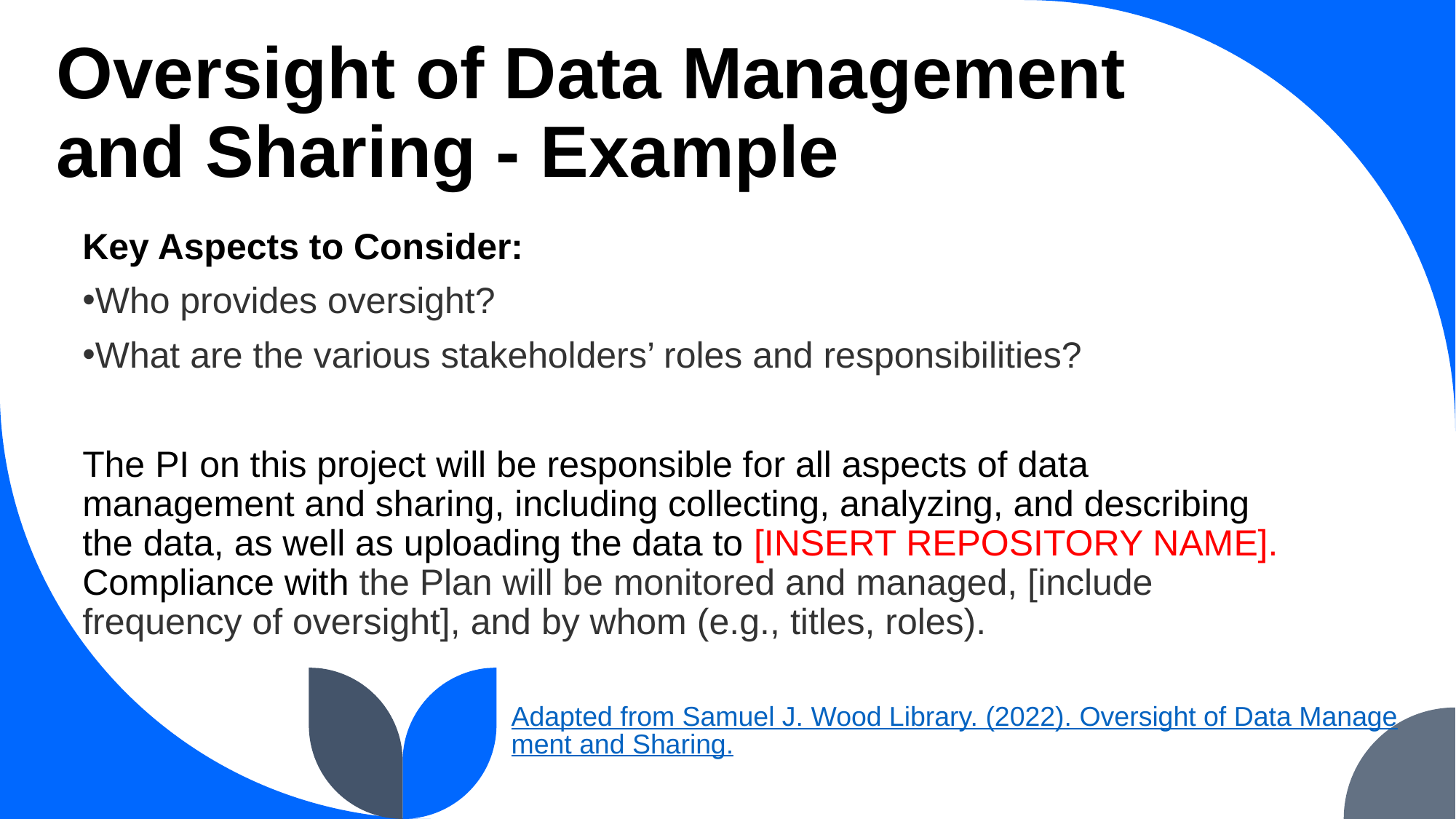

# Oversight of Data Management and Sharing - Example
Key Aspects to Consider:
Who provides oversight?
What are the various stakeholders’ roles and responsibilities?

The PI on this project will be responsible for all aspects of data management and sharing, including collecting, analyzing, and describing the data, as well as uploading the data to [INSERT REPOSITORY NAME]. Compliance with the Plan will be monitored and managed, [include frequency of oversight], and by whom (e.g., titles, roles).
Adapted from Samuel J. Wood Library. (2022). Oversight of Data Management and Sharing.